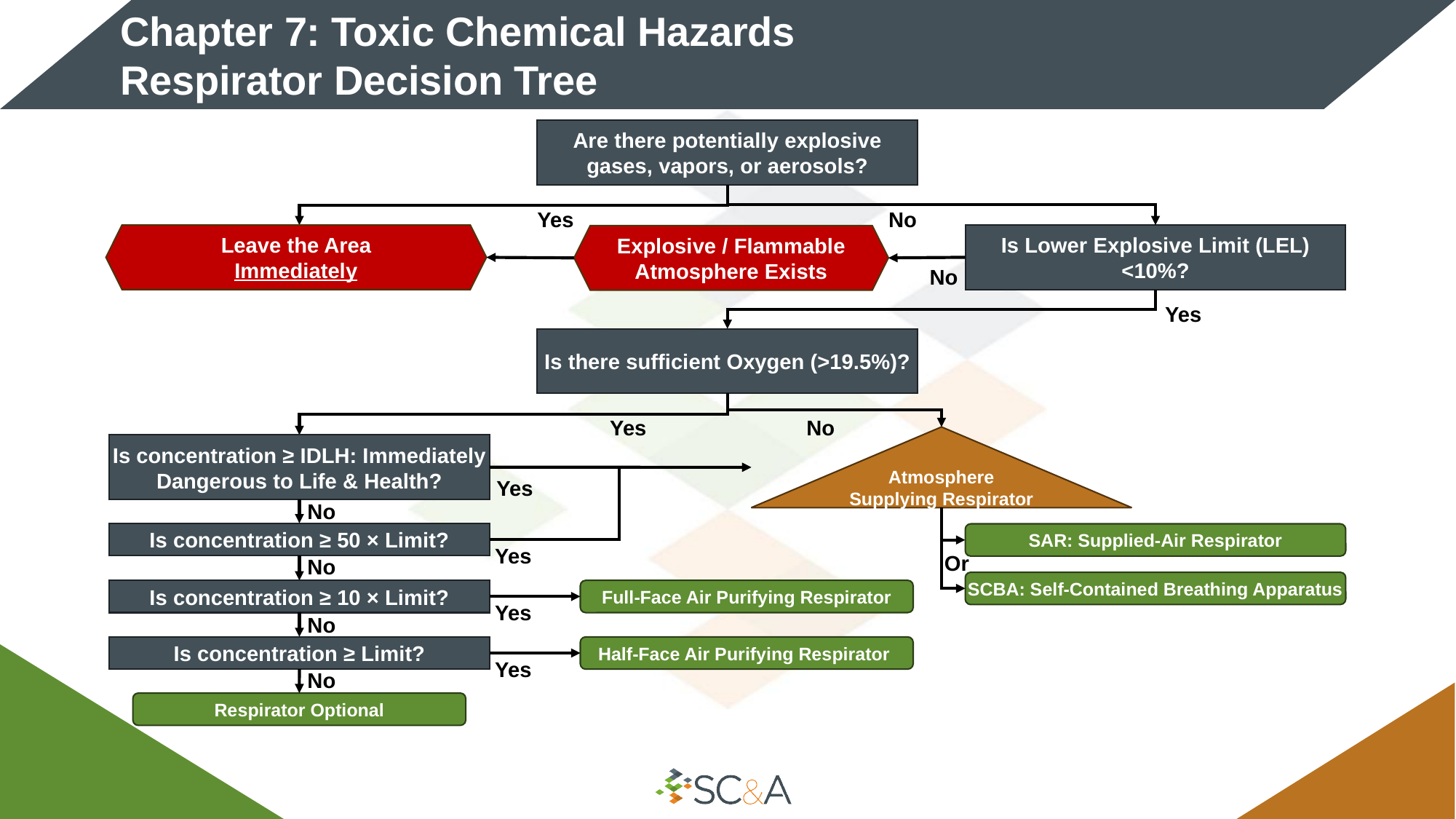

# Chapter 7: Toxic Chemical Hazards Respirator Decision Tree

Are there potentially explosive gases, vapors, or aerosols?
Yes
No
Leave the Area
Immediately
Is Lower Explosive Limit (LEL) <10%?
Explosive / Flammable Atmosphere Exists
No
Yes
Is there sufficient Oxygen (>19.5%)?
Yes
No
Atmosphere Supplying Respirator
Is concentration ≥ IDLH: Immediately Dangerous to Life & Health?
Yes
No
Is concentration ≥ 50 × Limit?
SAR: Supplied-Air Respirator
Yes
Or
No
SCBA: Self-Contained Breathing Apparatus
Is concentration ≥ 10 × Limit?
Full-Face Air Purifying Respirator
Yes
No
Is concentration ≥ Limit?
Half-Face Air Purifying Respirator
Yes
No
Respirator Optional